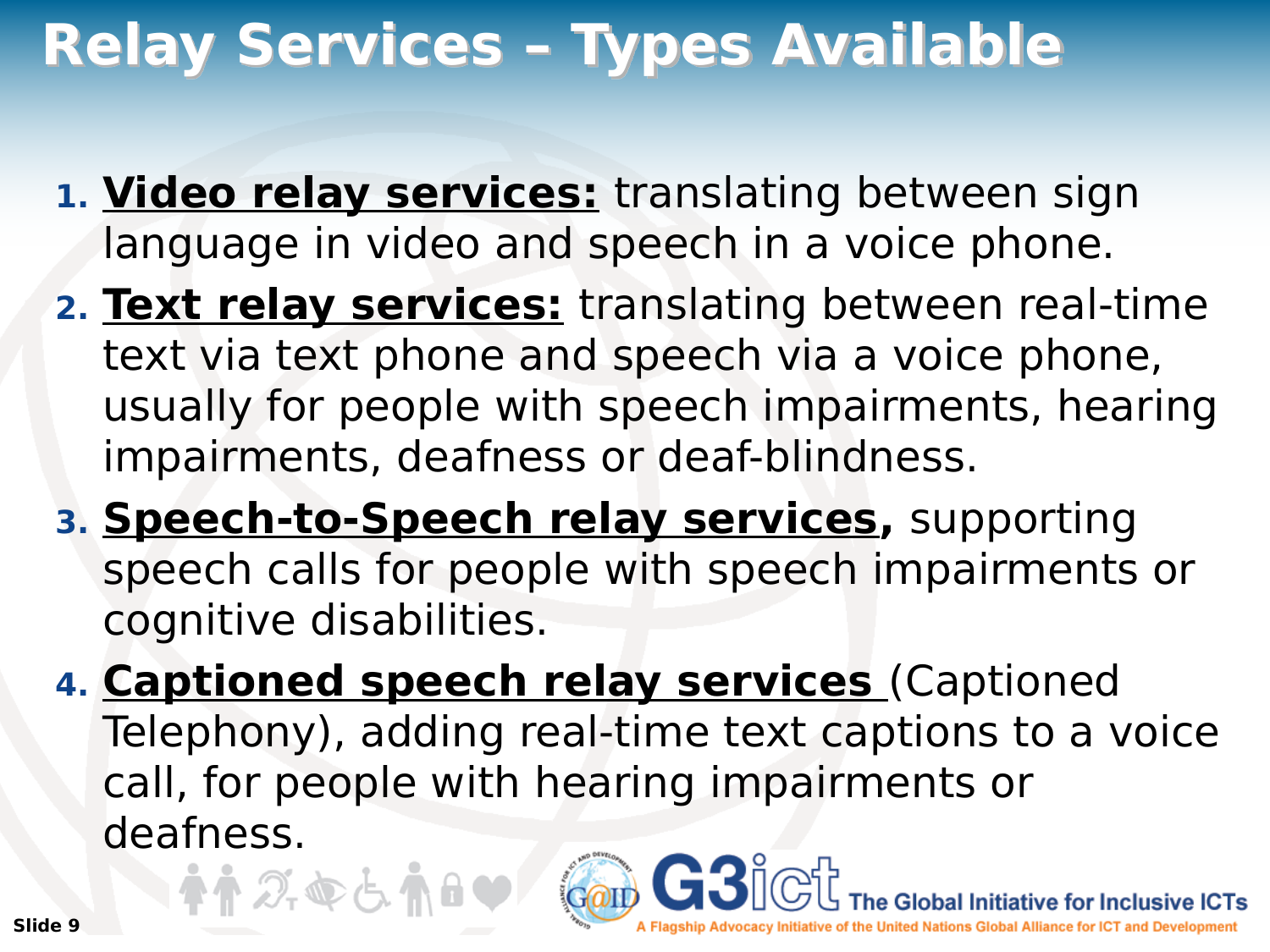

# Relay Services – Types Available
Video relay services: translating between sign language in video and speech in a voice phone.
Text relay services: translating between real-time text via text phone and speech via a voice phone, usually for people with speech impairments, hearing impairments, deafness or deaf-blindness.
Speech-to-Speech relay services, supporting speech calls for people with speech impairments or cognitive disabilities.
Captioned speech relay services (Captioned Telephony), adding real-time text captions to a voice call, for people with hearing impairments or deafness.